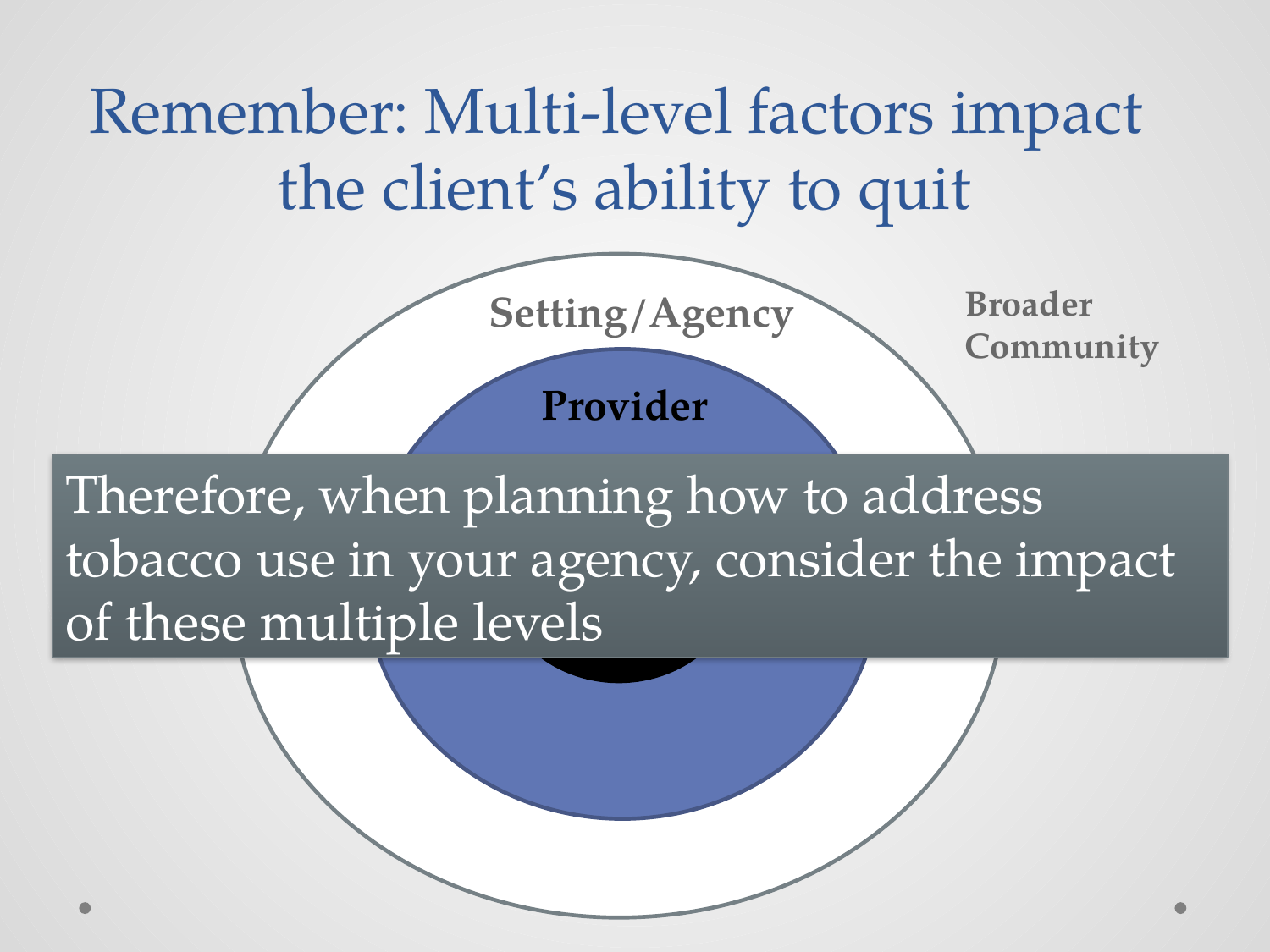

Remember: Multi-level factors impact
the client’s ability to quit

Broader  Community
Setting/Agency

Provider
Therefore, when planning how to address tobacco use in your agency, consider the impact of these multiple levels

Client